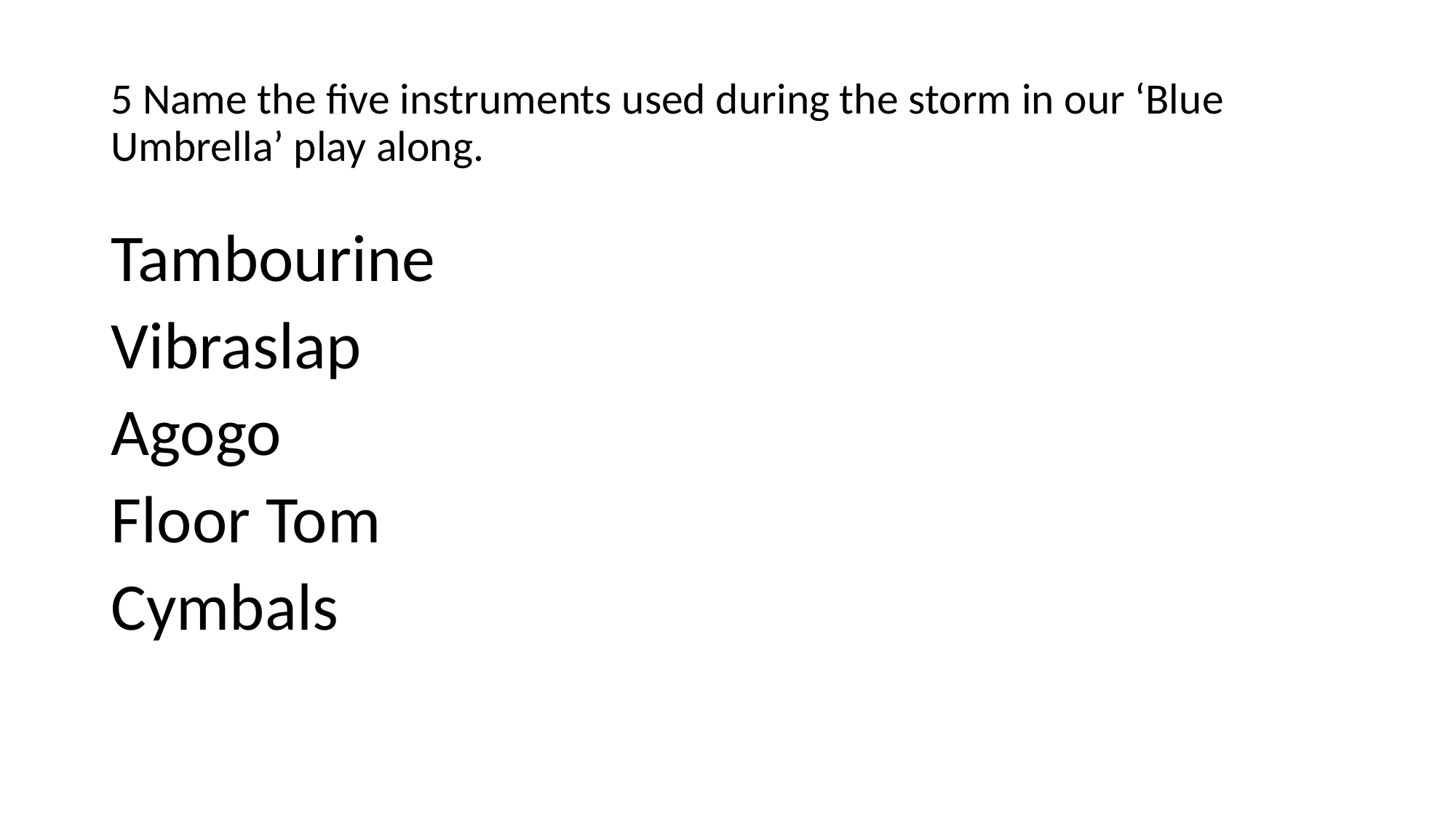

# 5 Name the five instruments used during the storm in our ‘Blue Umbrella’ play along.
Tambourine
Vibraslap
Agogo
Floor Tom
Cymbals